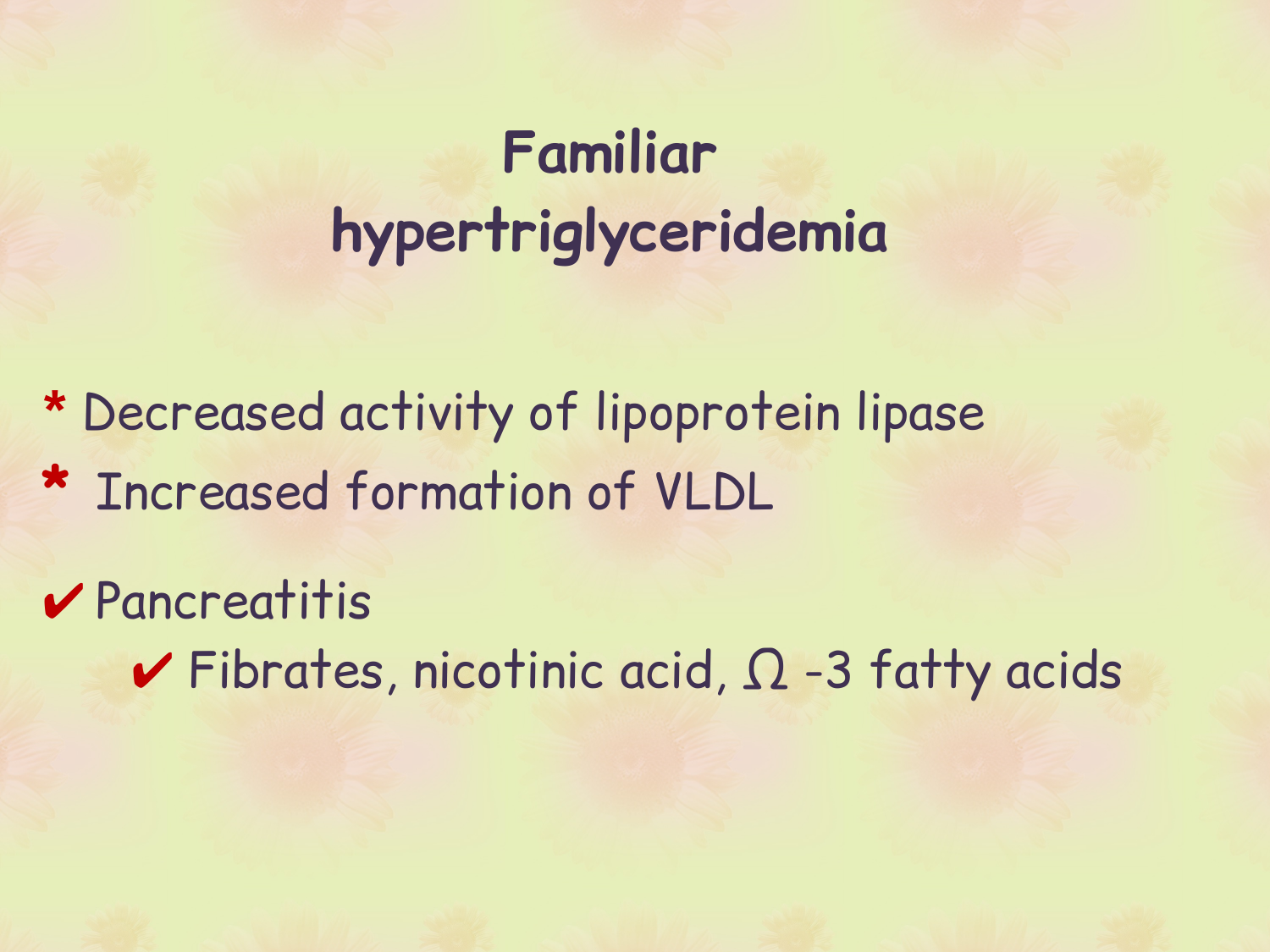

Familiar
hypertriglyceridemia

  * Decreased activity of lipoprotein lipase
  * Increased formation of VLDL

  ✔ Pancreatitis
        ✔ Fibrates, nicotinic acid, Ω -3 fatty acids